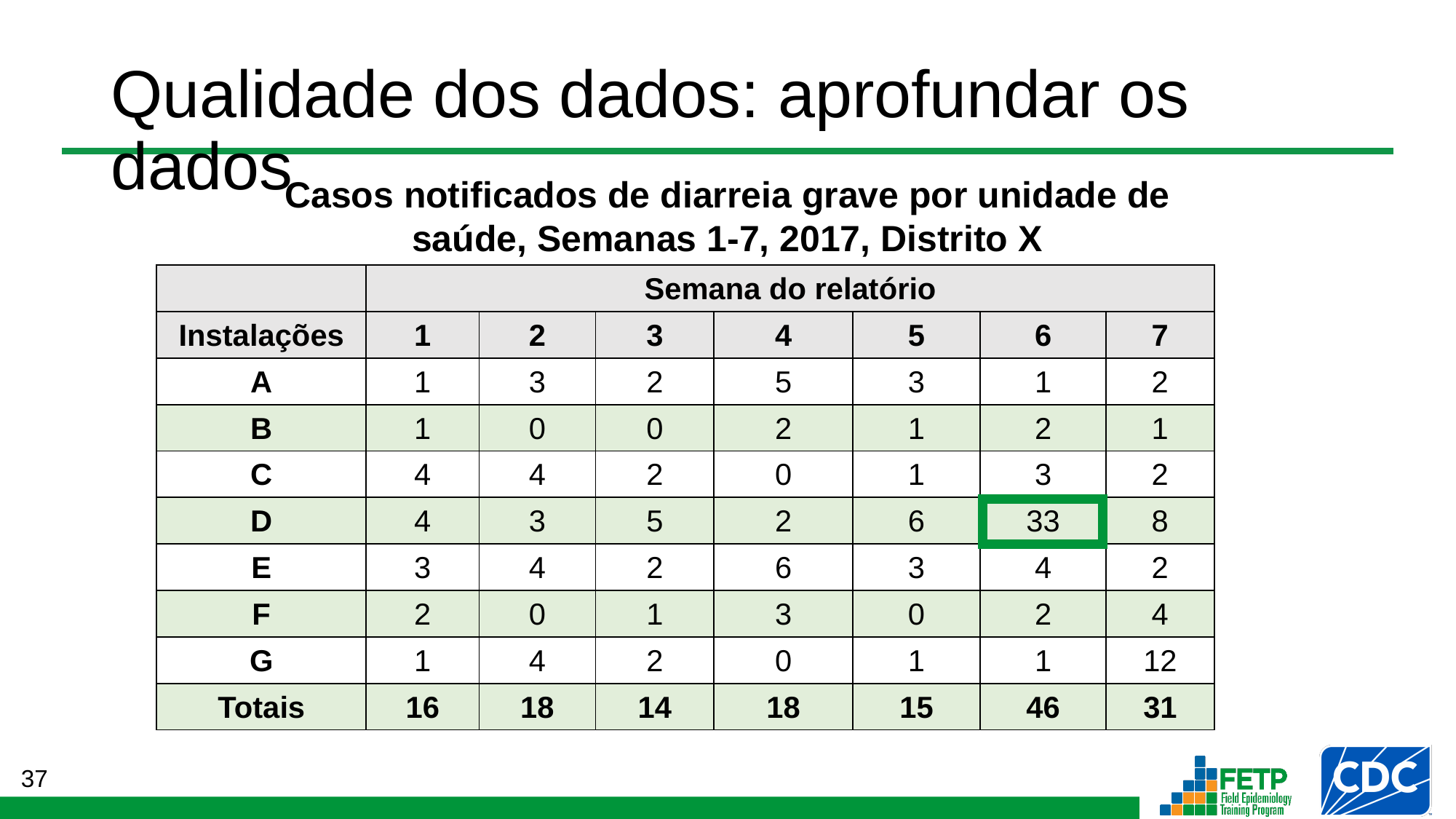

# Qualidade dos dados: aprofundar os dados
Casos notificados de diarreia grave por unidade de saúde, Semanas 1-7, 2017, Distrito X
|  | Semana do relatório |  |  |  |  |  |  |
| --- | --- | --- | --- | --- | --- | --- | --- |
| Instalações | 1 | 2 | 3 | 4 | 5 | 6 | 7 |
| A | 1 | 3 | 2 | 5 | 3 | 1 | 2 |
| B | 1 | 0 | 0 | 2 | 1 | 2 | 1 |
| C | 4 | 4 | 2 | 0 | 1 | 3 | 2 |
| D | 4 | 3 | 5 | 2 | 6 | 33 | 8 |
| E | 3 | 4 | 2 | 6 | 3 | 4 | 2 |
| F | 2 | 0 | 1 | 3 | 0 | 2 | 4 |
| G | 1 | 4 | 2 | 0 | 1 | 1 | 12 |
| Totais | 16 | 18 | 14 | 18 | 15 | 46 | 31 |